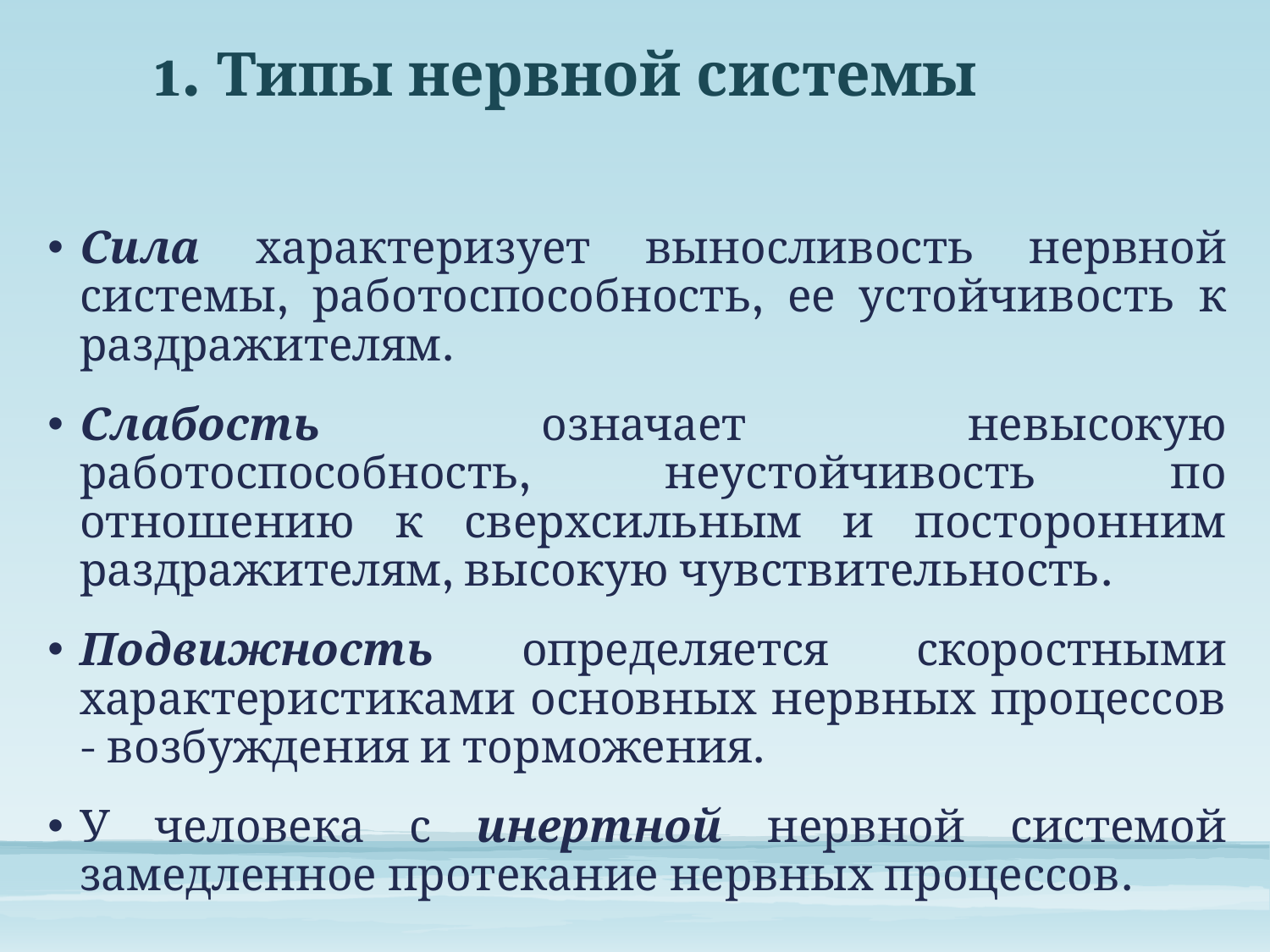

# 1. Типы нервной системы
Сила характеризует выносливость нервной системы, работоспособность, ее устойчивость к раздражителям.
Слабость означает невысокую работоспособность, неустойчивость по отношению к сверхсильным и посторонним раздражителям, высокую чувствительность.
Подвижность определяется скоростными характеристиками основных нервных процессов - возбуждения и торможения.
У человека с инертной нервной системой замедленное протекание нервных процессов.